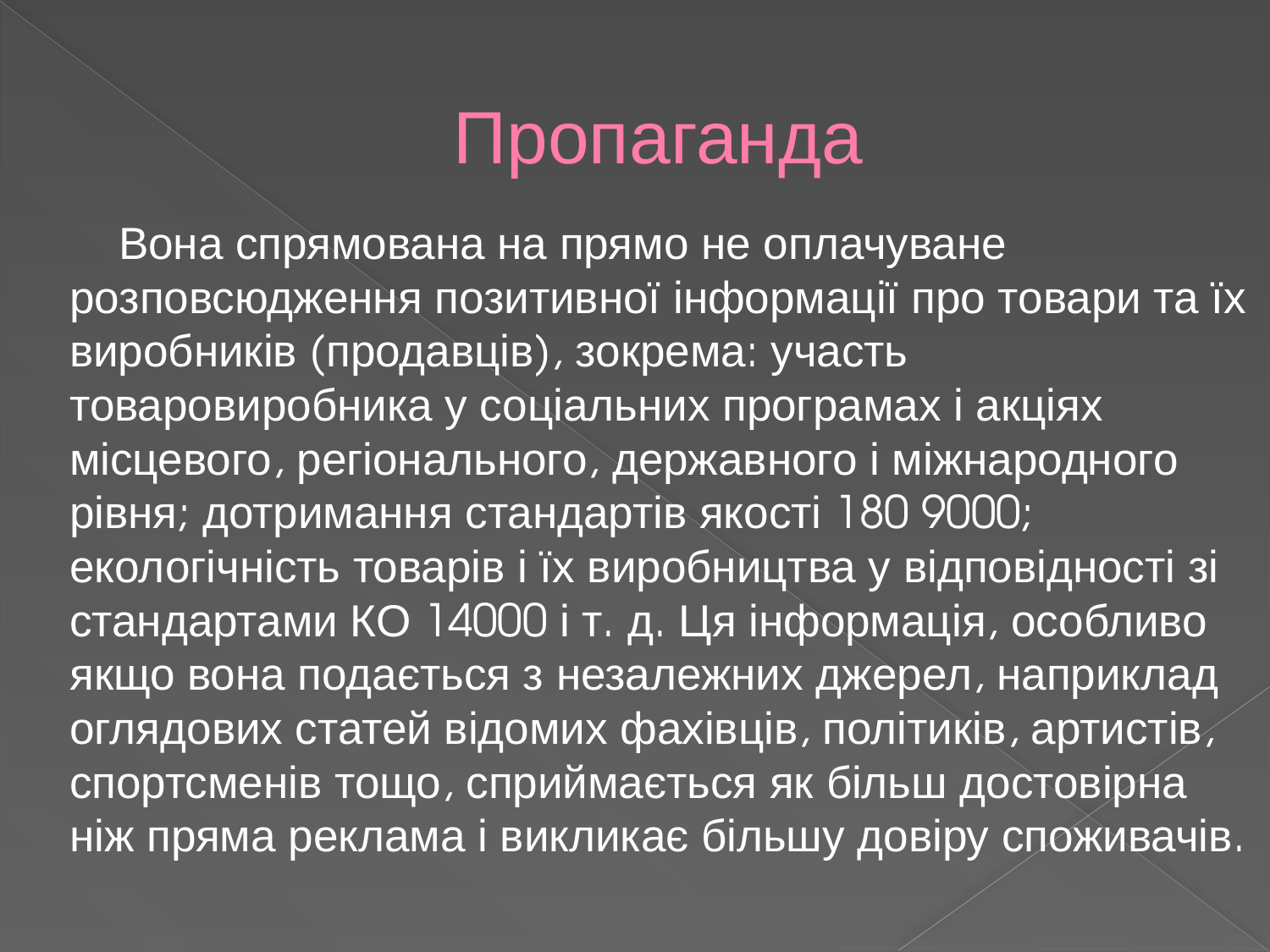

# Пропаганда
Вона спрямована на прямо не оплачуване розповсюдження позитивної інформації про товари та їх виробників (продавців), зокрема: участь товаровиробника у соціальних програмах і акціях місцевого, регіонального, державного і міжнародного рівня; дотримання стандартів якості 180 9000; екологічність товарів і їх виробництва у відповідності зі стандартами КО 14000 і т. д. Ця інформація, особливо якщо вона подається з незалежних джерел, наприклад оглядових статей відомих фахівців, політиків, артистів, спортсменів тощо, сприймається як більш достовірна ніж пряма реклама і викликає більшу довіру споживачів.